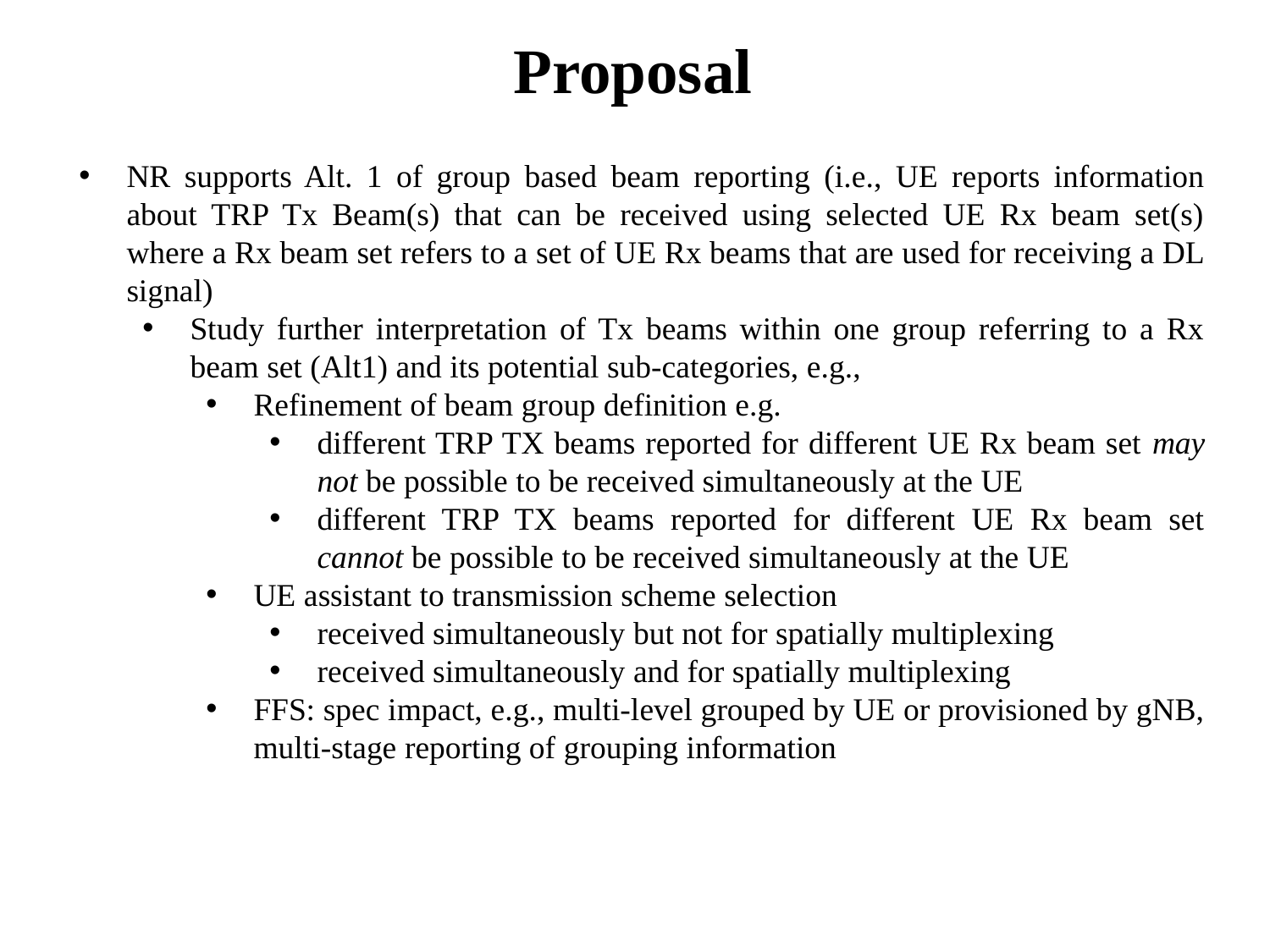

# Proposal

NR supports Alt. 1 of group based beam reporting (i.e., UE reports information about TRP Tx Beam(s) that can be received using selected UE Rx beam set(s) where a Rx beam set refers to a set of UE Rx beams that are used for receiving a DL signal)
Study further interpretation of Tx beams within one group referring to a Rx beam set (Alt1) and its potential sub-categories, e.g.,
Refinement of beam group definition e.g.
different TRP TX beams reported for different UE Rx beam set may not be possible to be received simultaneously at the UE
different TRP TX beams reported for different UE Rx beam set cannot be possible to be received simultaneously at the UE
UE assistant to transmission scheme selection
received simultaneously but not for spatially multiplexing
received simultaneously and for spatially multiplexing
FFS: spec impact, e.g., multi-level grouped by UE or provisioned by gNB, multi-stage reporting of grouping information